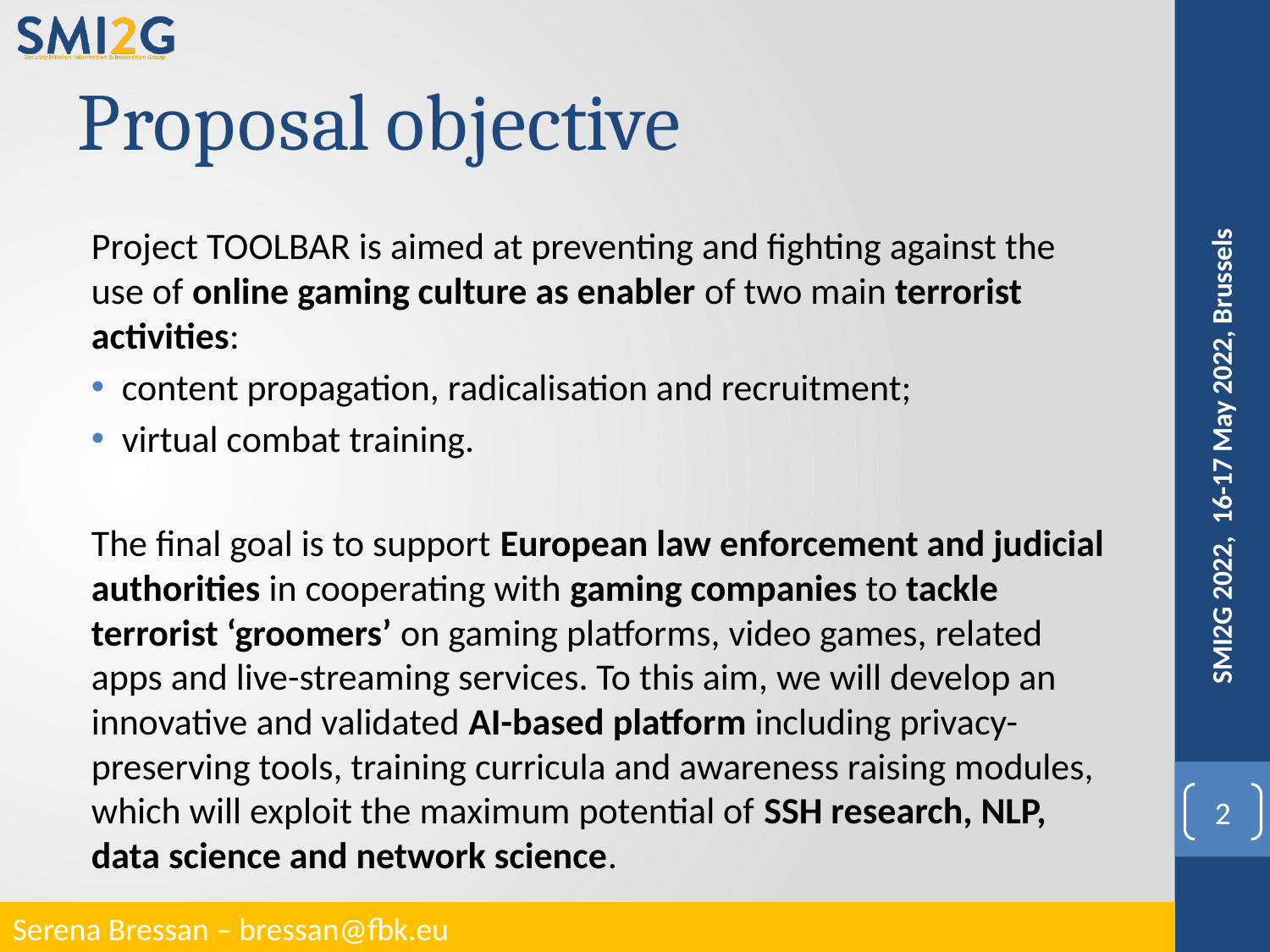

# Proposal objective
Project TOOLBAR is aimed at preventing and fighting against the use of online gaming culture as enabler of two main terrorist activities:
content propagation, radicalisation and recruitment;
virtual combat training.

The final goal is to support European law enforcement and judicial authorities in cooperating with gaming companies to tackle terrorist ‘groomers’ on gaming platforms, video games, related apps and live-streaming services. To this aim, we will develop an innovative and validated AI-based platform including privacy-preserving tools, training curricula and awareness raising modules, which will exploit the maximum potential of SSH research, NLP, data science and network science.
SMI2G 2022,  16-17 May 2022, Brussels
2
Serena Bressan – bressan@fbk.eu